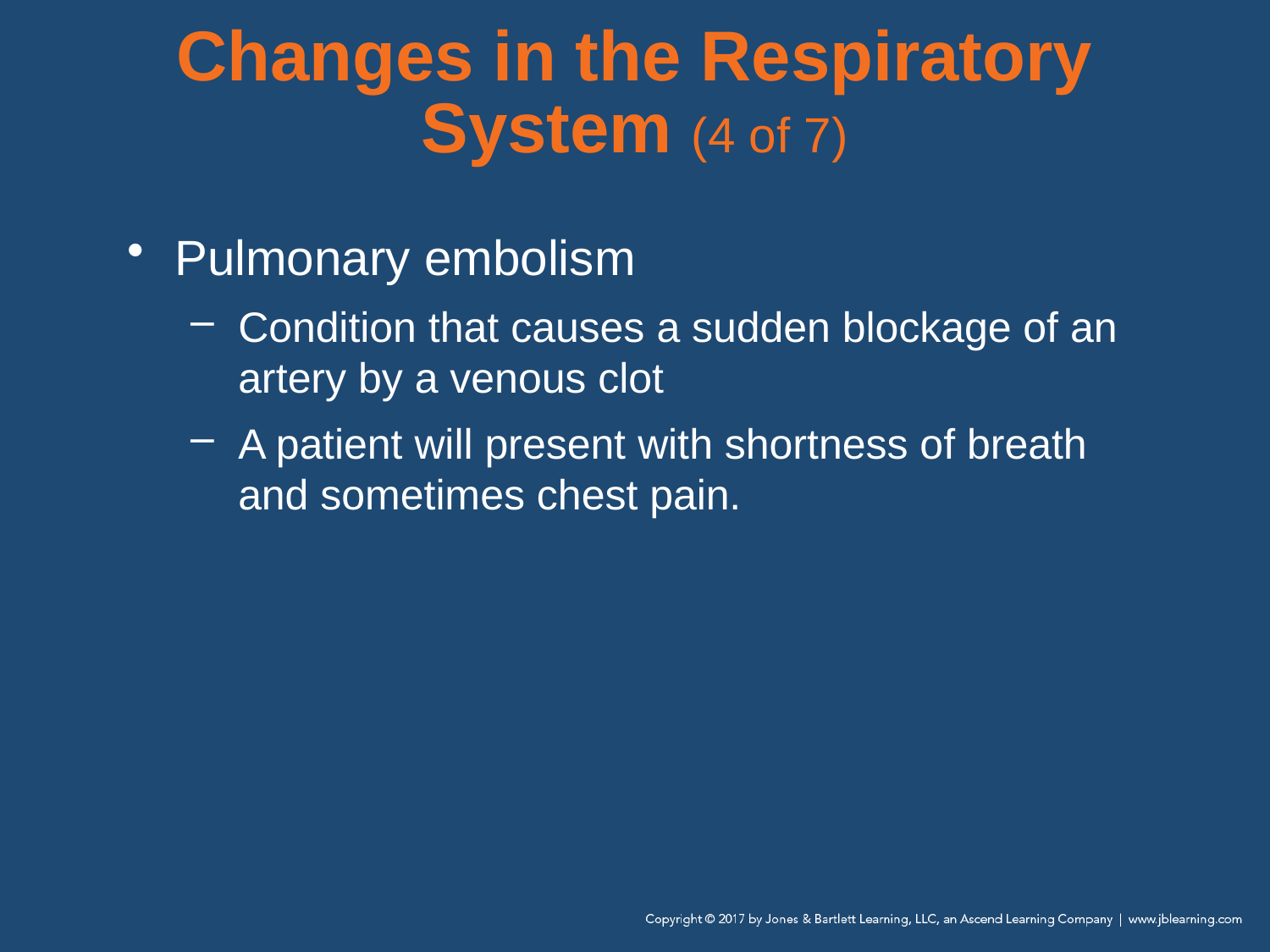

# Changes in the Respiratory System (4 of 7)
Pulmonary embolism
Condition that causes a sudden blockage of an artery by a venous clot
A patient will present with shortness of breath and sometimes chest pain.